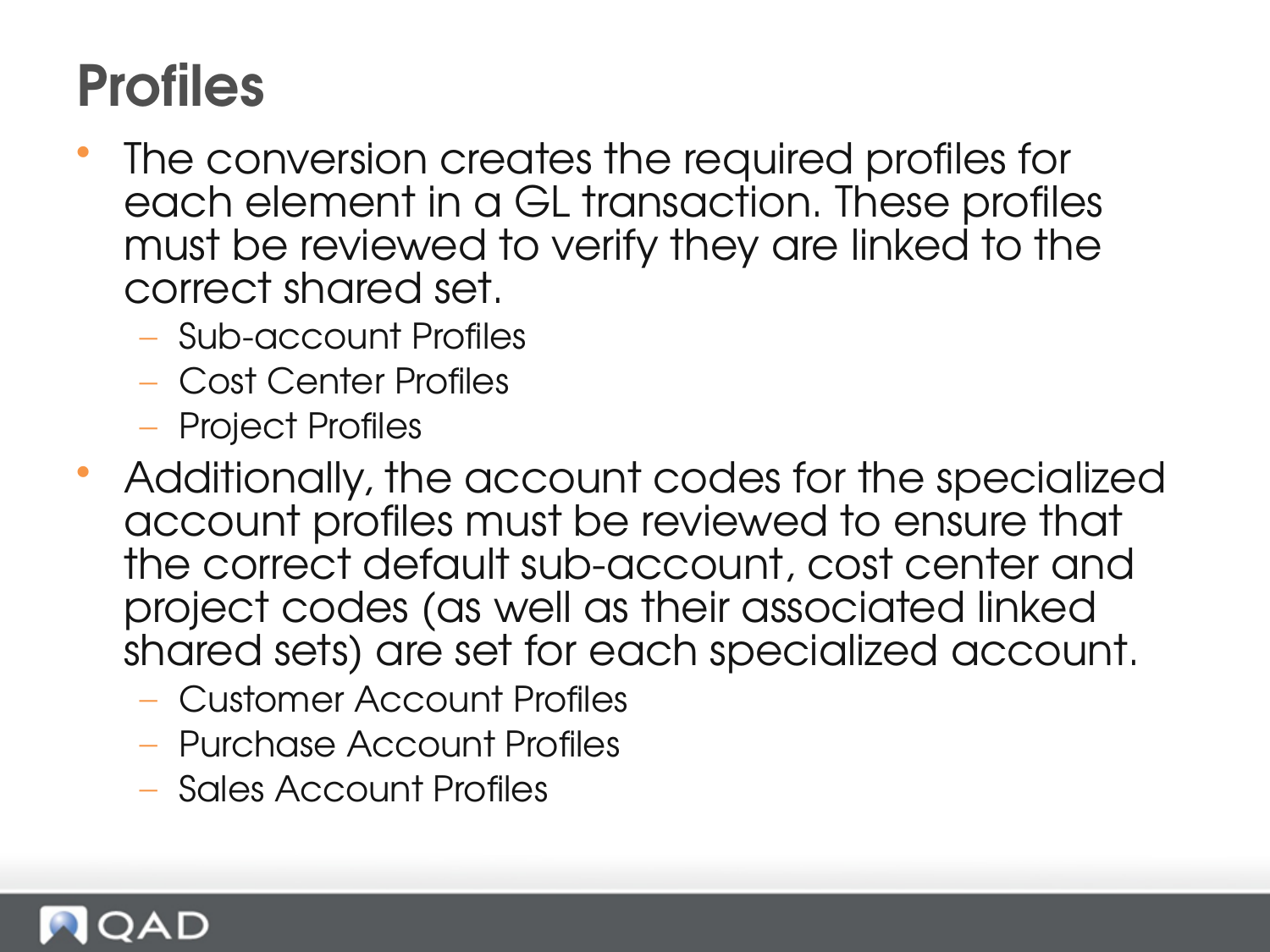

# Profiles

The conversion creates the required profiles for each element in a GL transaction. These profiles must be reviewed to verify they are linked to the correct shared set.
Sub-account Profiles
Cost Center Profiles
Project Profiles
Additionally, the account codes for the specialized account profiles must be reviewed to ensure that the correct default sub-account, cost center and project codes (as well as their associated linked shared sets) are set for each specialized account.
Customer Account Profiles
Purchase Account Profiles
Sales Account Profiles